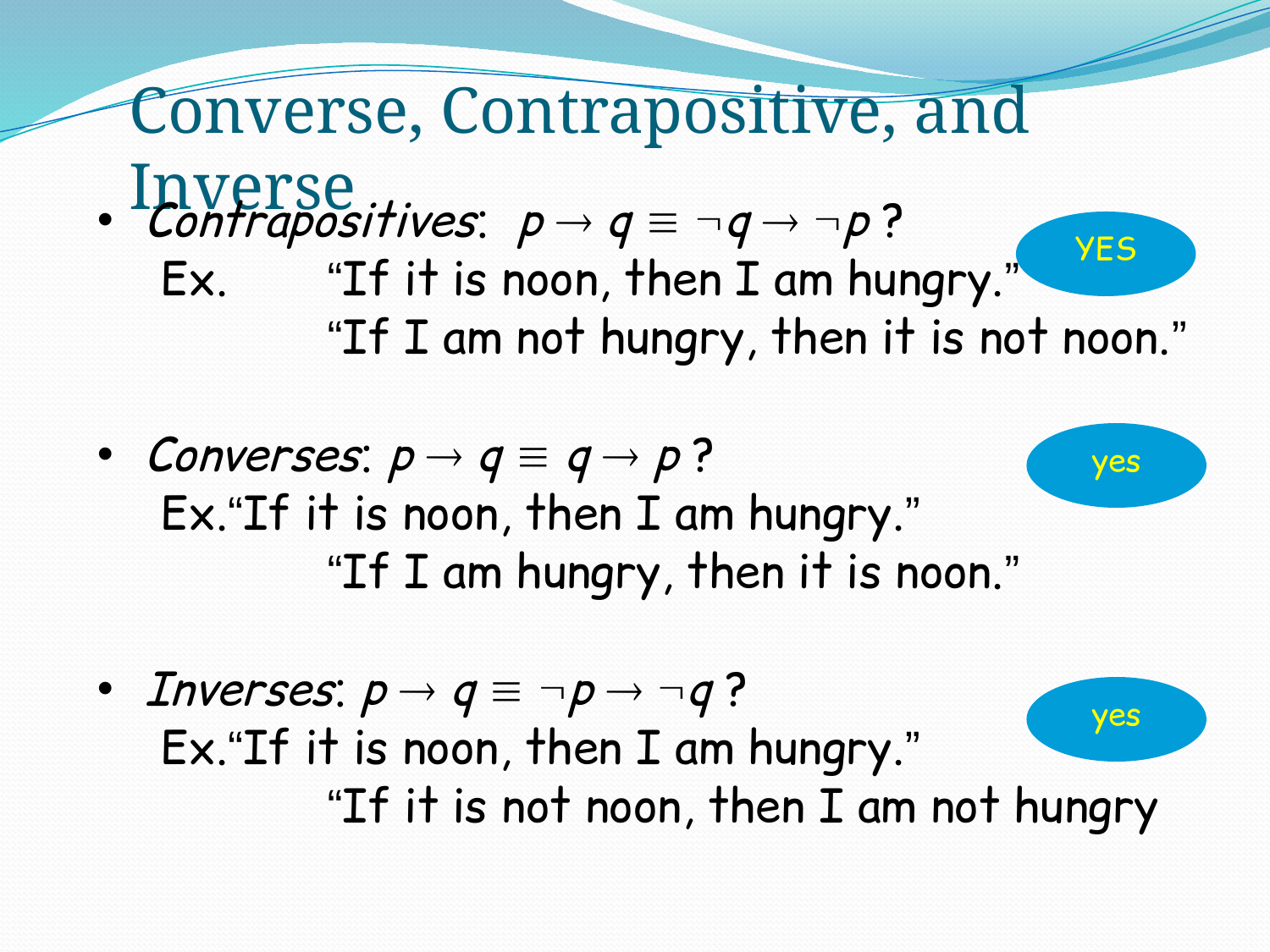

Converse, Contrapositive, and Inverse
Contrapositives:  p → q ≡ ¬q → ¬p ?
Ex.	“If it is noon, then I am hungry.”
		“If I am not hungry, then it is not noon.”

Converses: p → q ≡ q → p ?
Ex.“If it is noon, then I am hungry.”
		“If I am hungry, then it is noon.”

Inverses: p → q ≡ ¬p → ¬q ?
Ex.“If it is noon, then I am hungry.”
		“If it is not noon, then I am not hungry

YES

yes

yes